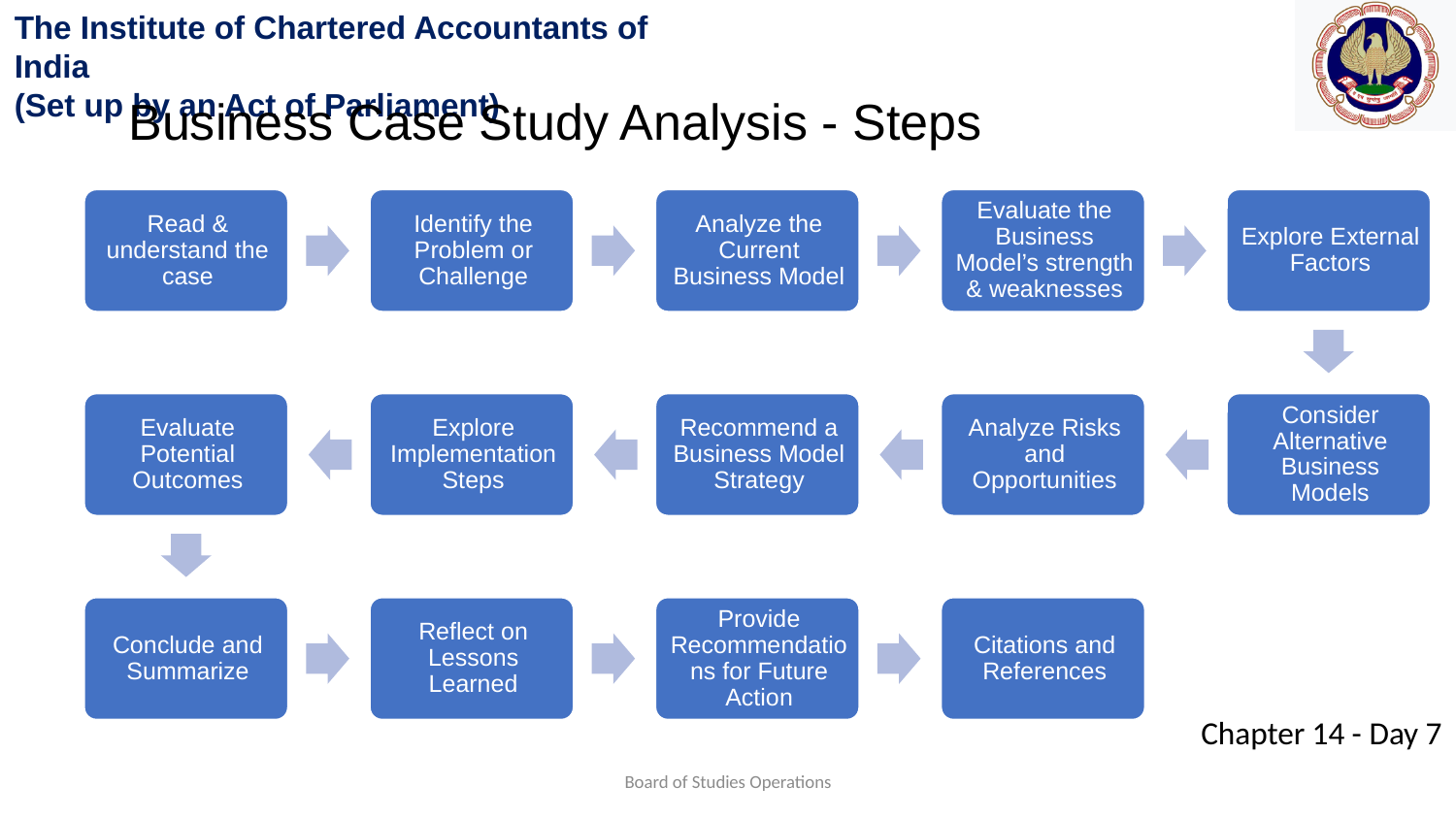

Business Case Study Analysis - Steps
Read & understand the case

Identify the Problem or Challenge

Analyze the Current Business Model

Evaluate the Business Model’s strength & weaknesses

Explore External Factors

Consider Alternative Business Models

Analyze Risks and Opportunities

Recommend a Business Model Strategy

Explore Implementation Steps

Evaluate Potential Outcomes

Conclude and Summarize

Reflect on Lessons Learned

Provide Recommendations for Future Action

Citations and References
Board of Studies Operations